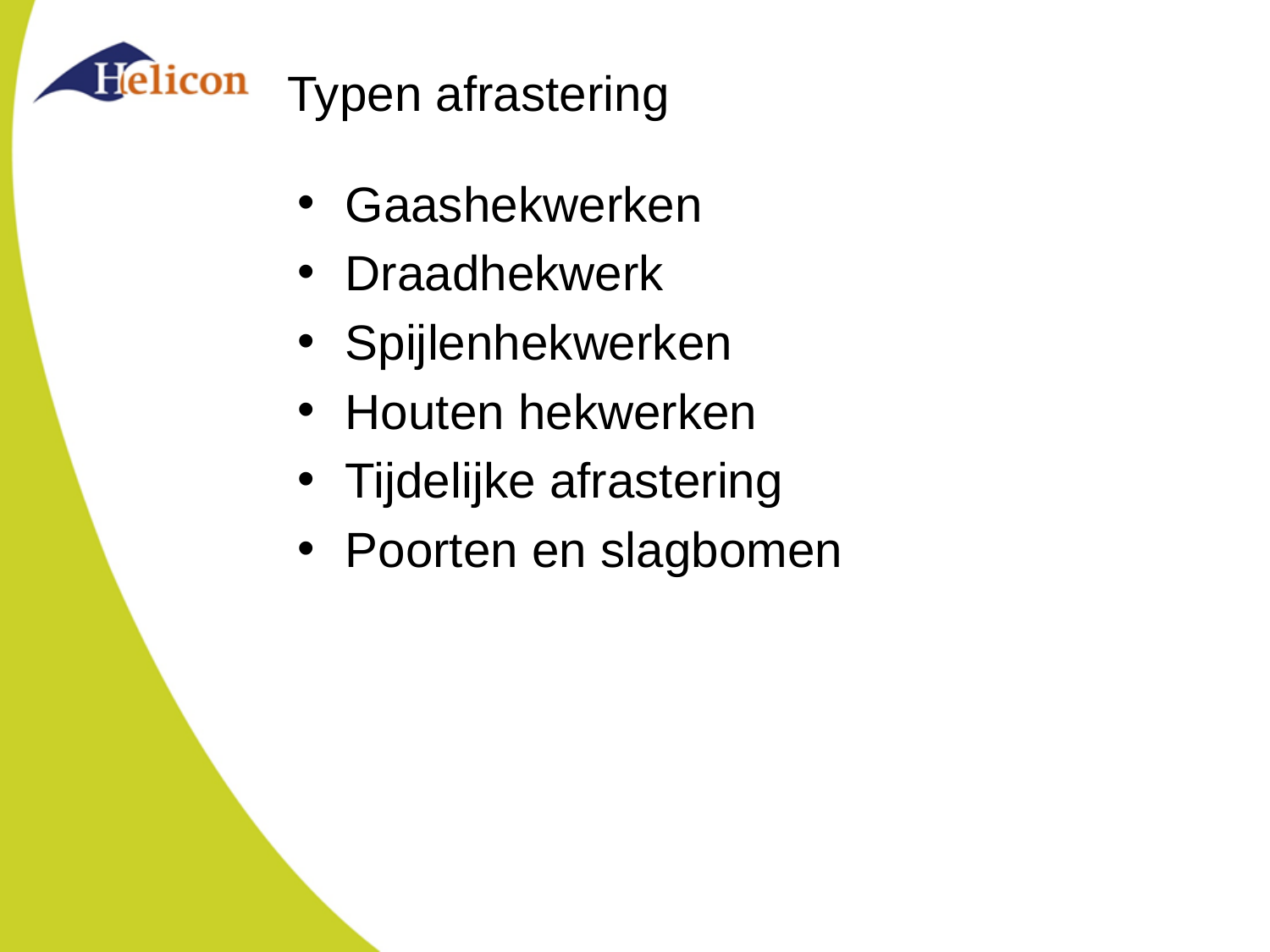

# Typen afrastering
Gaashekwerken
Draadhekwerk
Spijlenhekwerken
Houten hekwerken
Tijdelijke afrastering
Poorten en slagbomen